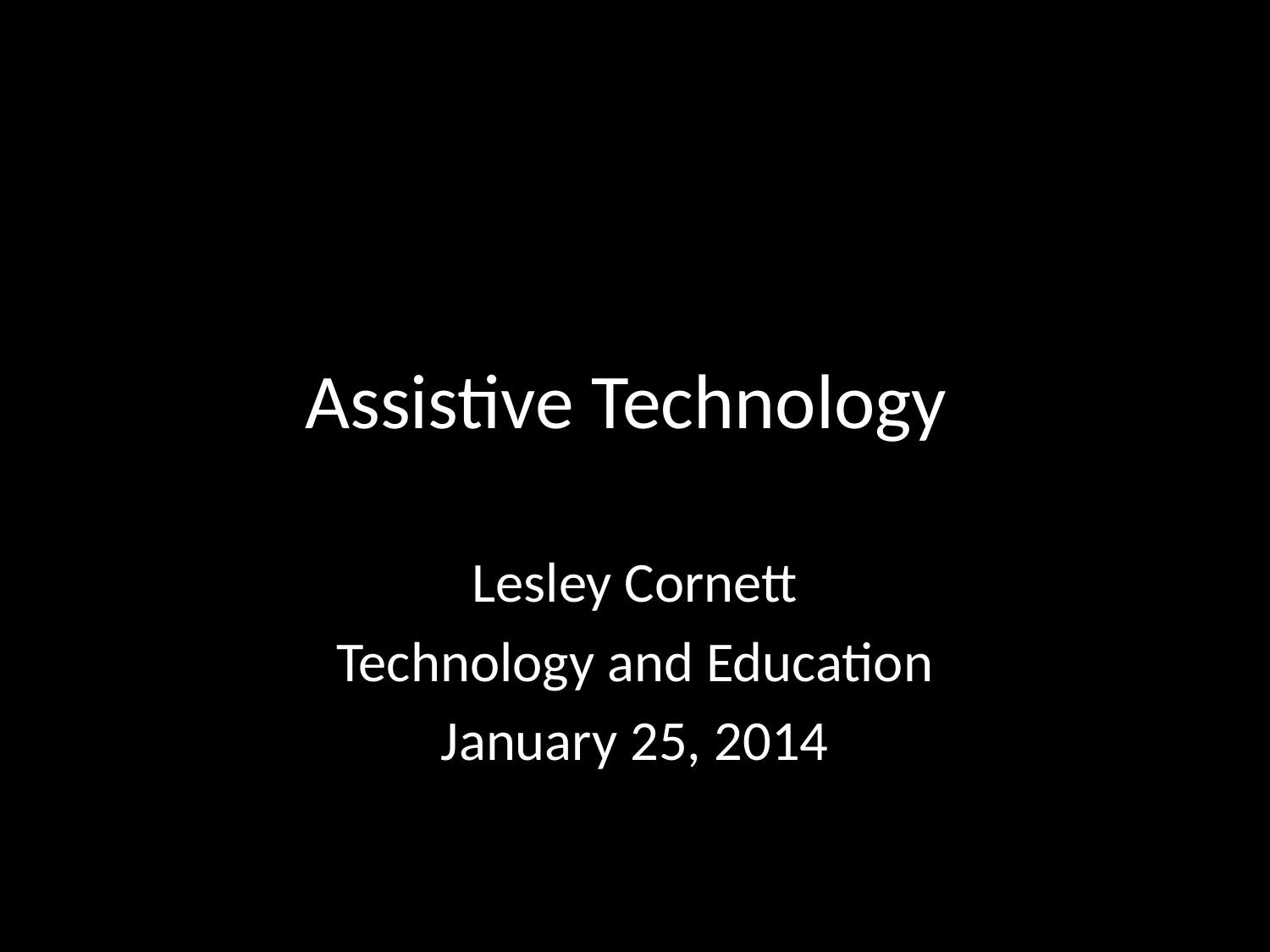

# Assistive Technology
Lesley Cornett
Technology and Education
January 25, 2014